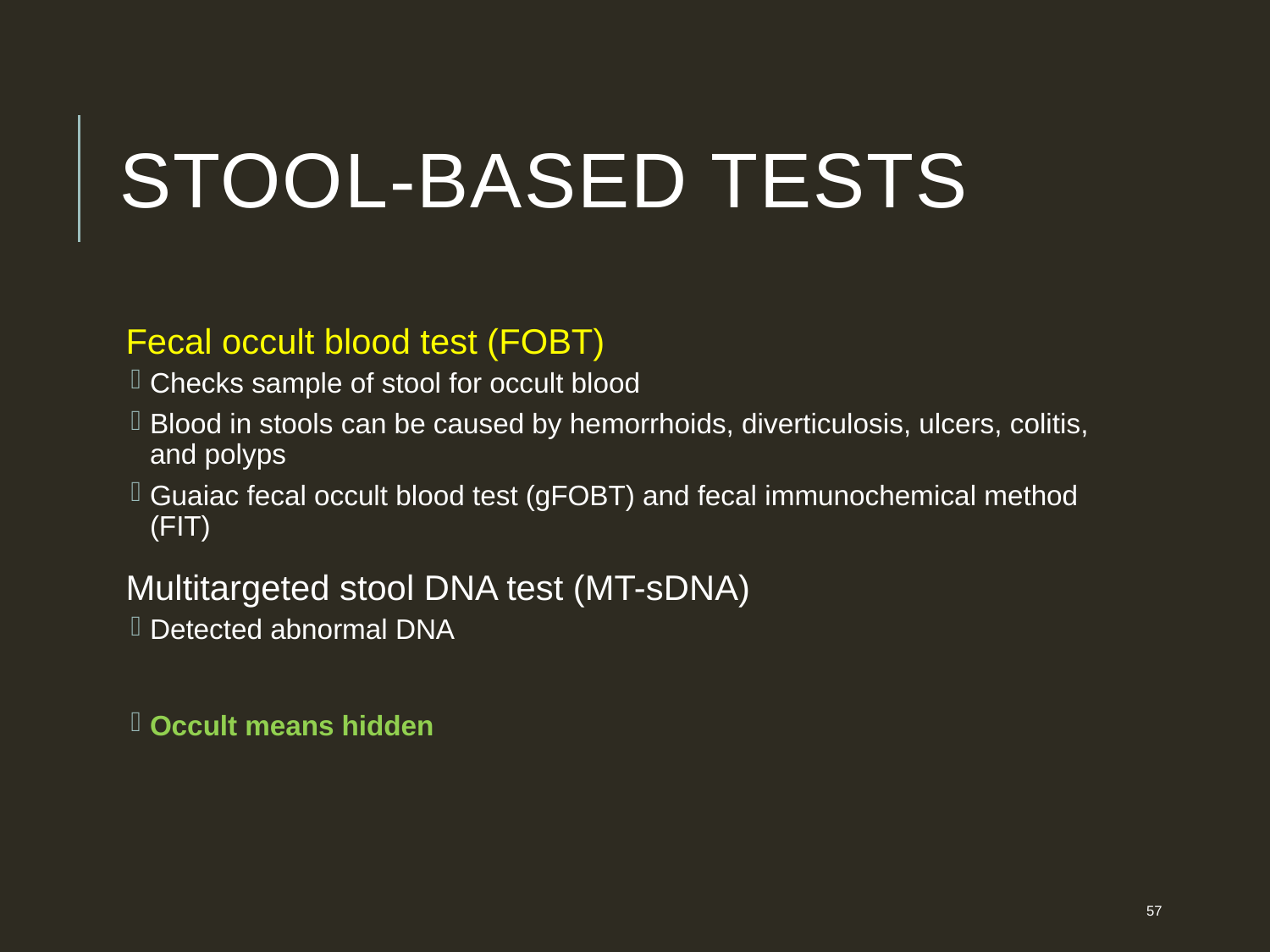

# Stool-Based Tests
Fecal occult blood test (FOBT)
Checks sample of stool for occult blood
Blood in stools can be caused by hemorrhoids, diverticulosis, ulcers, colitis, and polyps
Guaiac fecal occult blood test (gFOBT) and fecal immunochemical method (FIT)
Multitargeted stool DNA test (MT-sDNA)
Detected abnormal DNA

Occult means hidden
 57